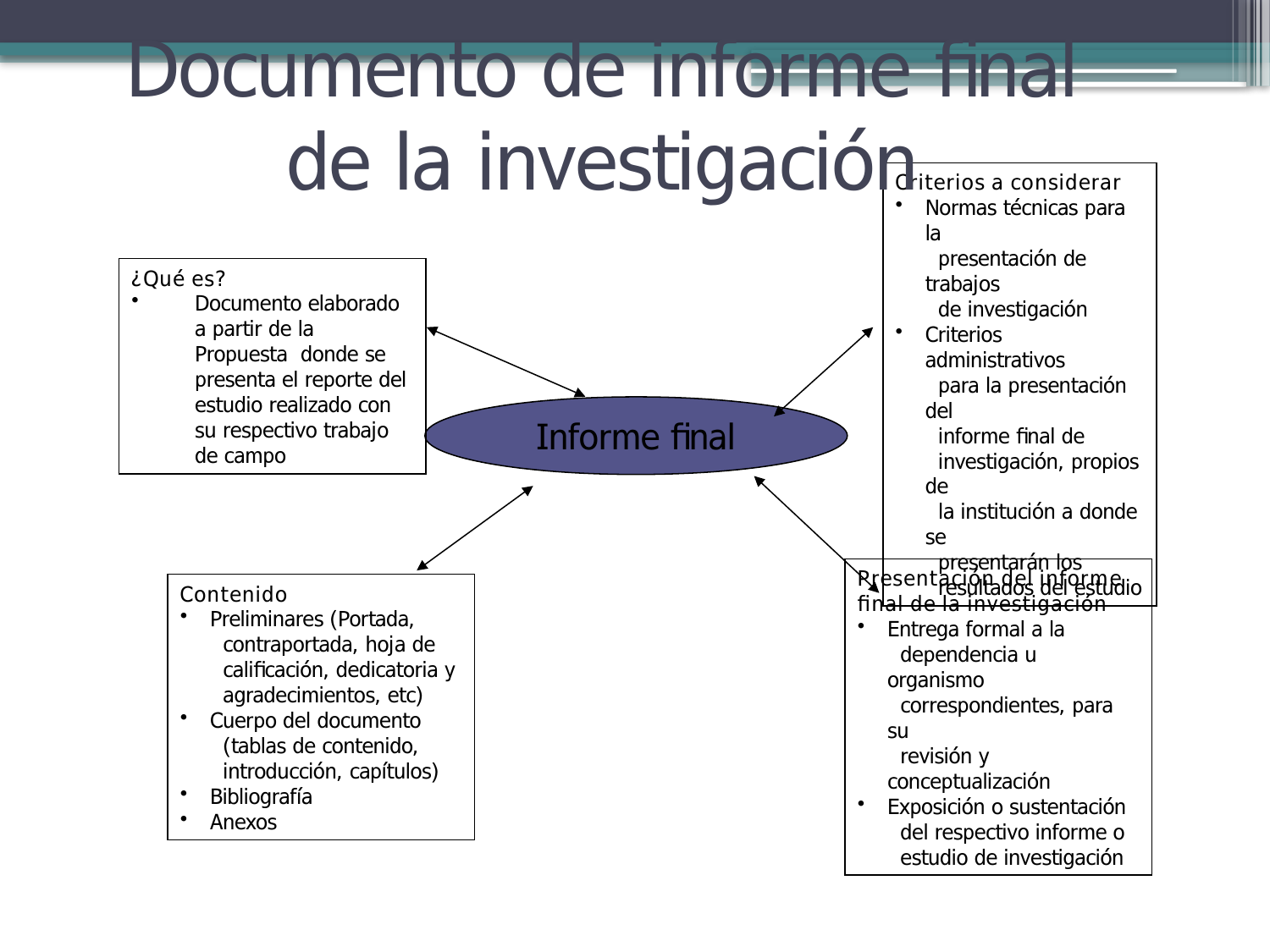

Documento de informe final de la investigación
Criterios a considerar
Normas técnicas para la
  presentación de trabajos
  de investigación
Criterios administrativos
  para la presentación del
  informe final de
  investigación, propios de
  la institución a donde se
  presentarán los
  resultados del estudio
¿Qué es?
Documento elaborado a partir de la Propuesta  donde se presenta el reporte del estudio realizado con su respectivo trabajo de campo

Informe final

Contenido
Preliminares (Portada,
  contraportada, hoja de
  calificación, dedicatoria y
  agradecimientos, etc)
Cuerpo del documento
  (tablas de contenido,
  introducción, capítulos)
Bibliografía
Anexos
Presentación del informe final de la investigación
Entrega formal a la
  dependencia u organismo
  correspondientes, para su
  revisión y conceptualización
Exposición o sustentación
  del respectivo informe o
  estudio de investigación